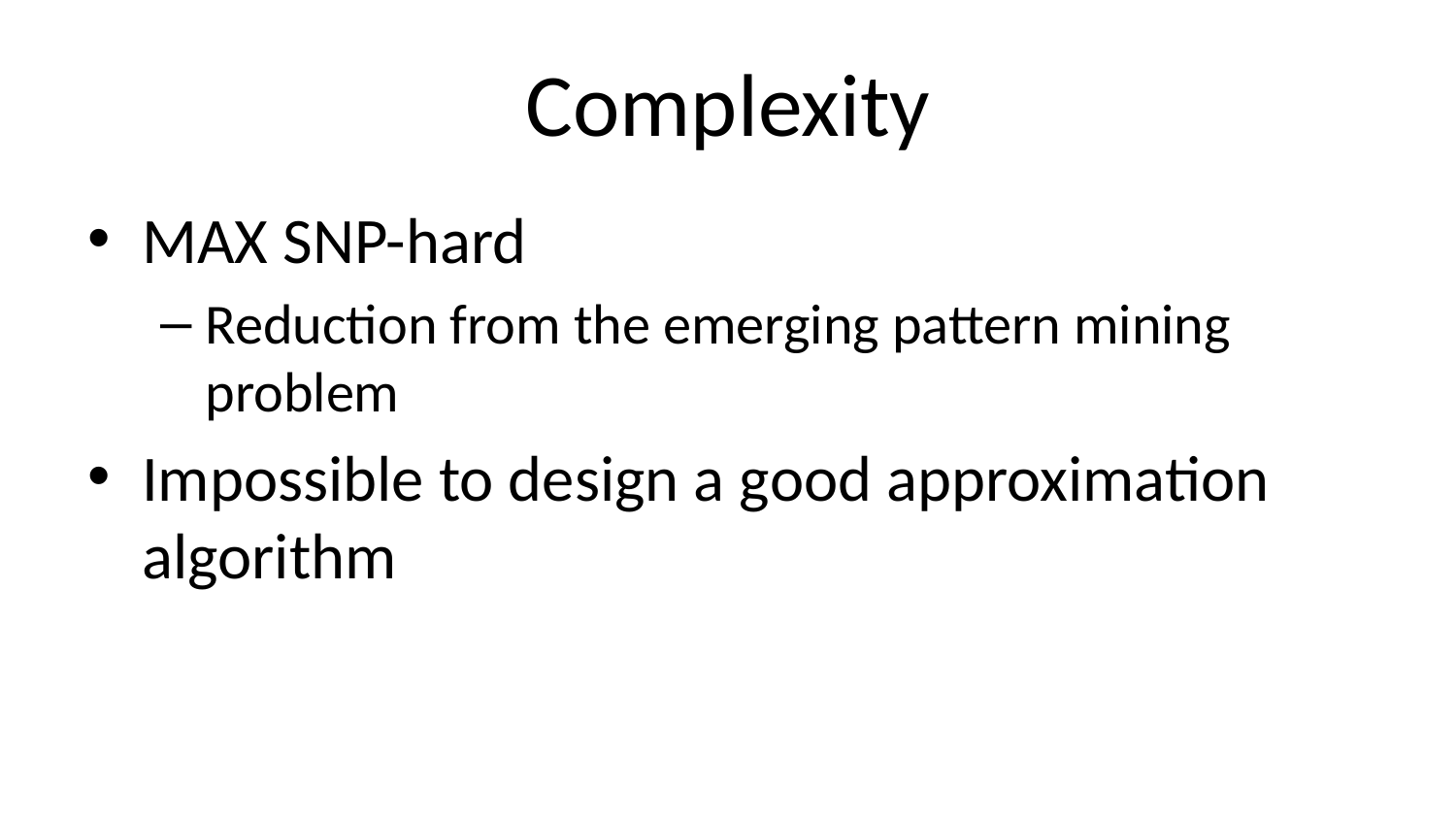

# Complexity
MAX SNP-hard
Reduction from the emerging pattern mining problem
Impossible to design a good approximation algorithm